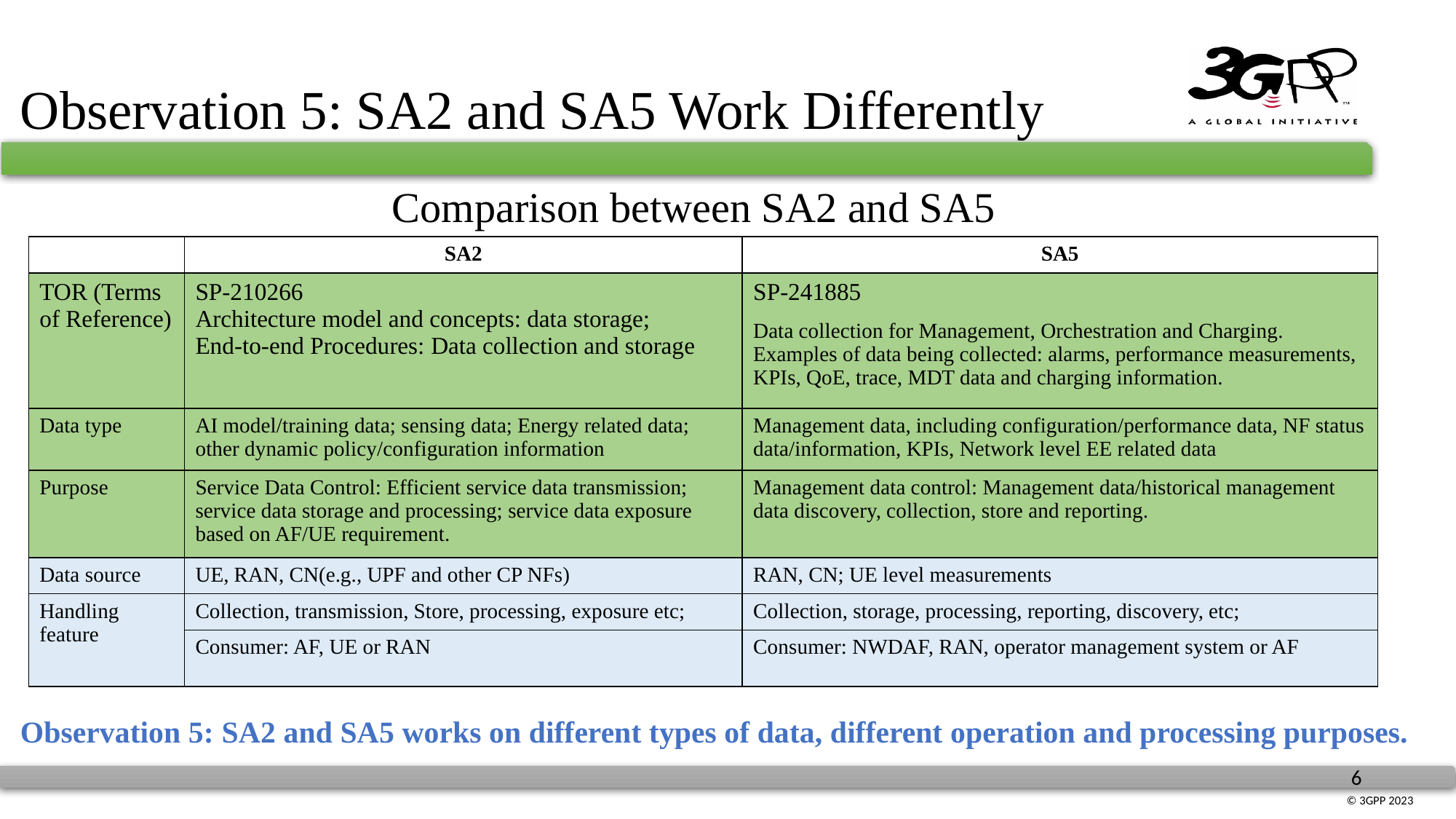

# Observation 5: SA2 and SA5 Work Differently
Comparison between SA2 and SA5
|  | SA2 | SA5 |
| --- | --- | --- |
| TOR (Terms of Reference) | SP-210266 Architecture model and concepts: data storage; End-to-end Procedures: Data collection and storage | SP-241885 Data collection for Management, Orchestration and Charging. Examples of data being collected: alarms, performance measurements, KPIs, QoE, trace, MDT data and charging information. |
| Data type | AI model/training data; sensing data; Energy related data; other dynamic policy/configuration information | Management data, including configuration/performance data, NF status data/information, KPIs, Network level EE related data |
| Purpose | Service Data Control: Efficient service data transmission; service data storage and processing; service data exposure based on AF/UE requirement. | Management data control: Management data/historical management data discovery, collection, store and reporting. |
| Data source | UE, RAN, CN(e.g., UPF and other CP NFs) | RAN, CN; UE level measurements |
| Handling feature | Collection, transmission, Store, processing, exposure etc; | Collection, storage, processing, reporting, discovery, etc; |
|  | Consumer: AF, UE or RAN | Consumer: NWDAF, RAN, operator management system or AF |
Observation 5: SA2 and SA5 works on different types of data, different operation and processing purposes.